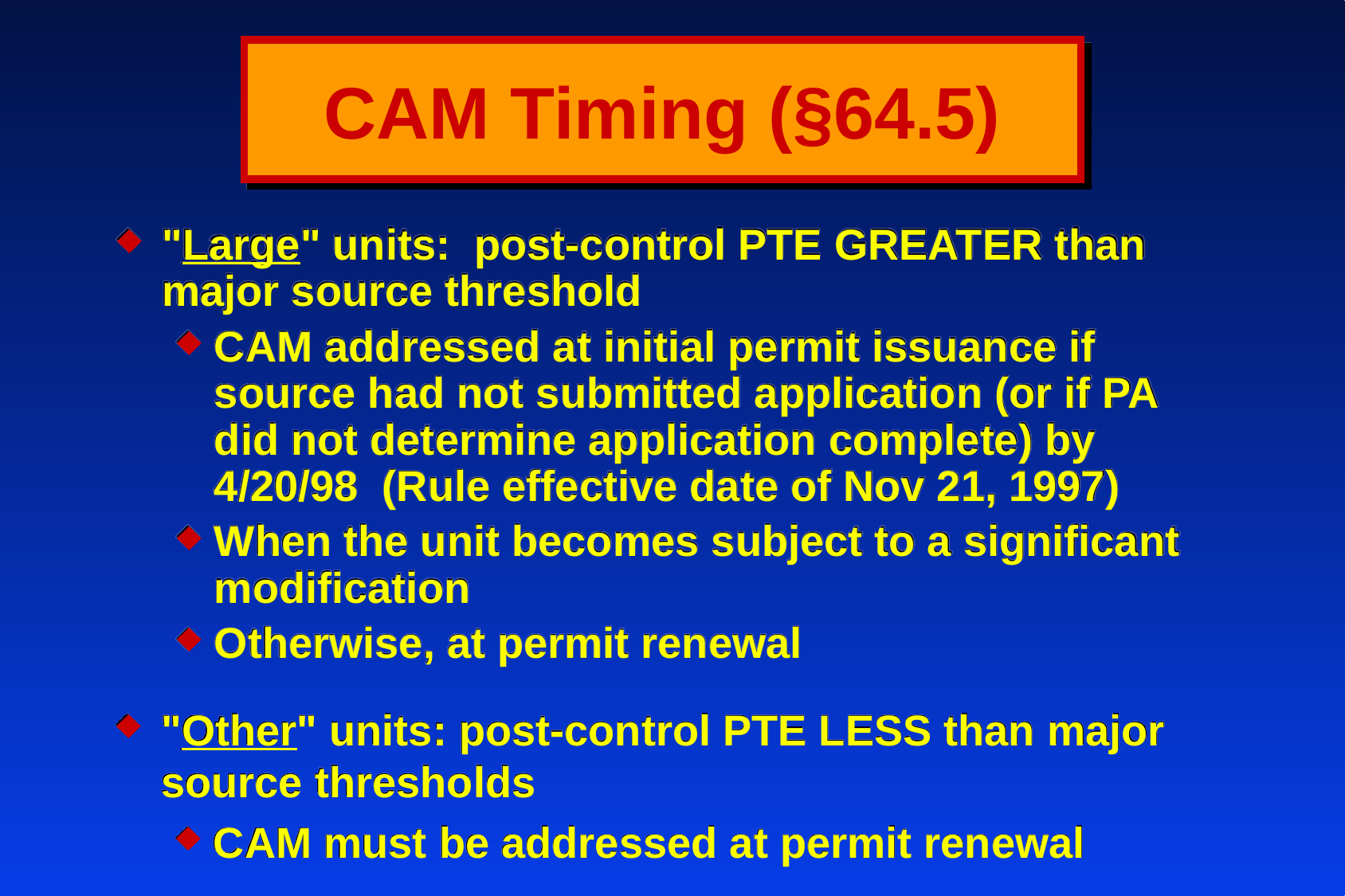

# CAM Timing (§64.5)
"Large" units:  post-control PTE GREATER than major source threshold
CAM addressed at initial permit issuance if source had not submitted application (or if PA did not determine application complete) by 4/20/98  (Rule effective date of Nov 21, 1997)
When the unit becomes subject to a significant modification
Otherwise, at permit renewal
"Other" units: post-control PTE LESS than major source thresholds
CAM must be addressed at permit renewal